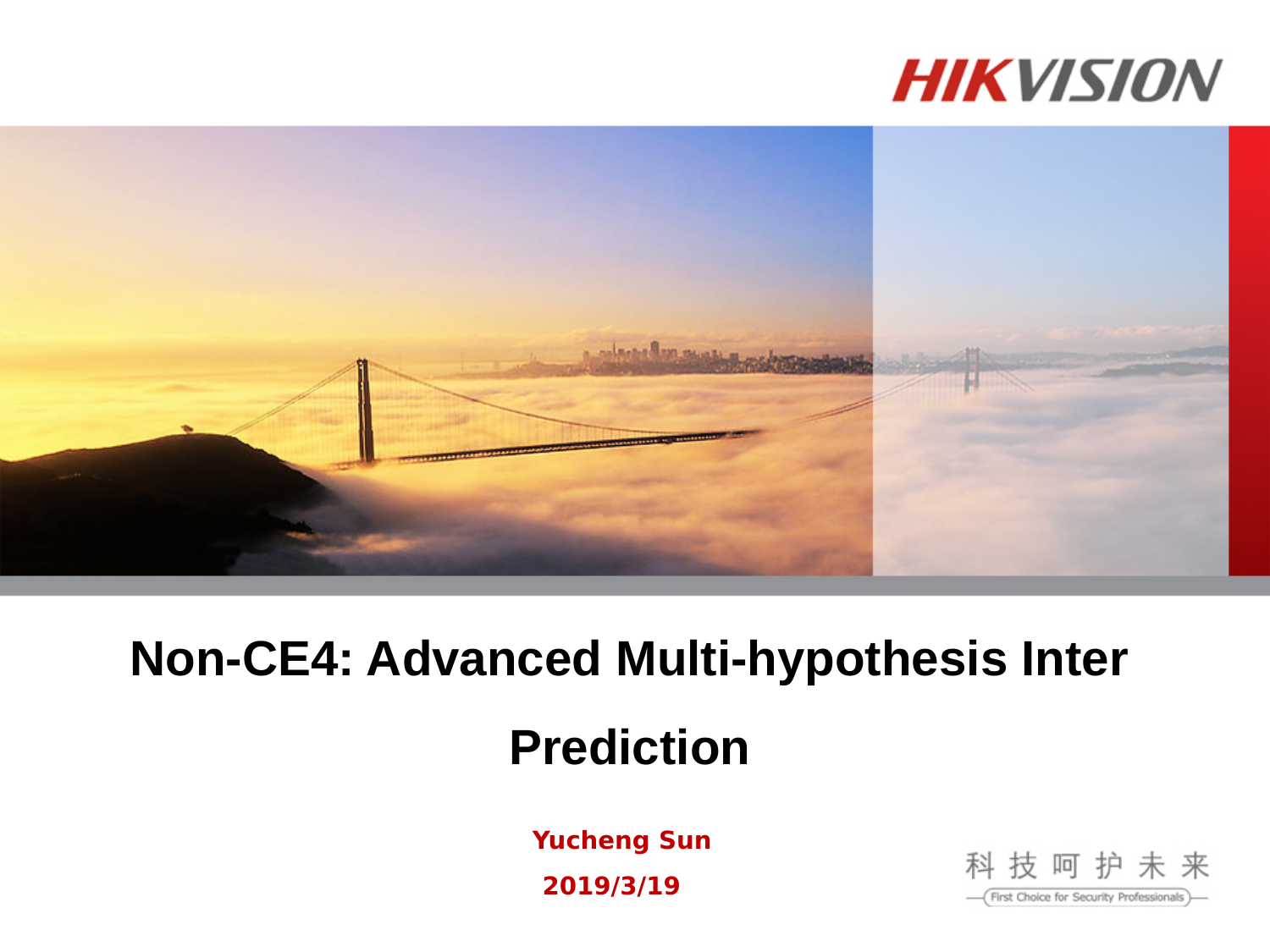

# Non-CE4: Advanced Multi-hypothesis Inter Prediction
Yucheng Sun
2019/3/19